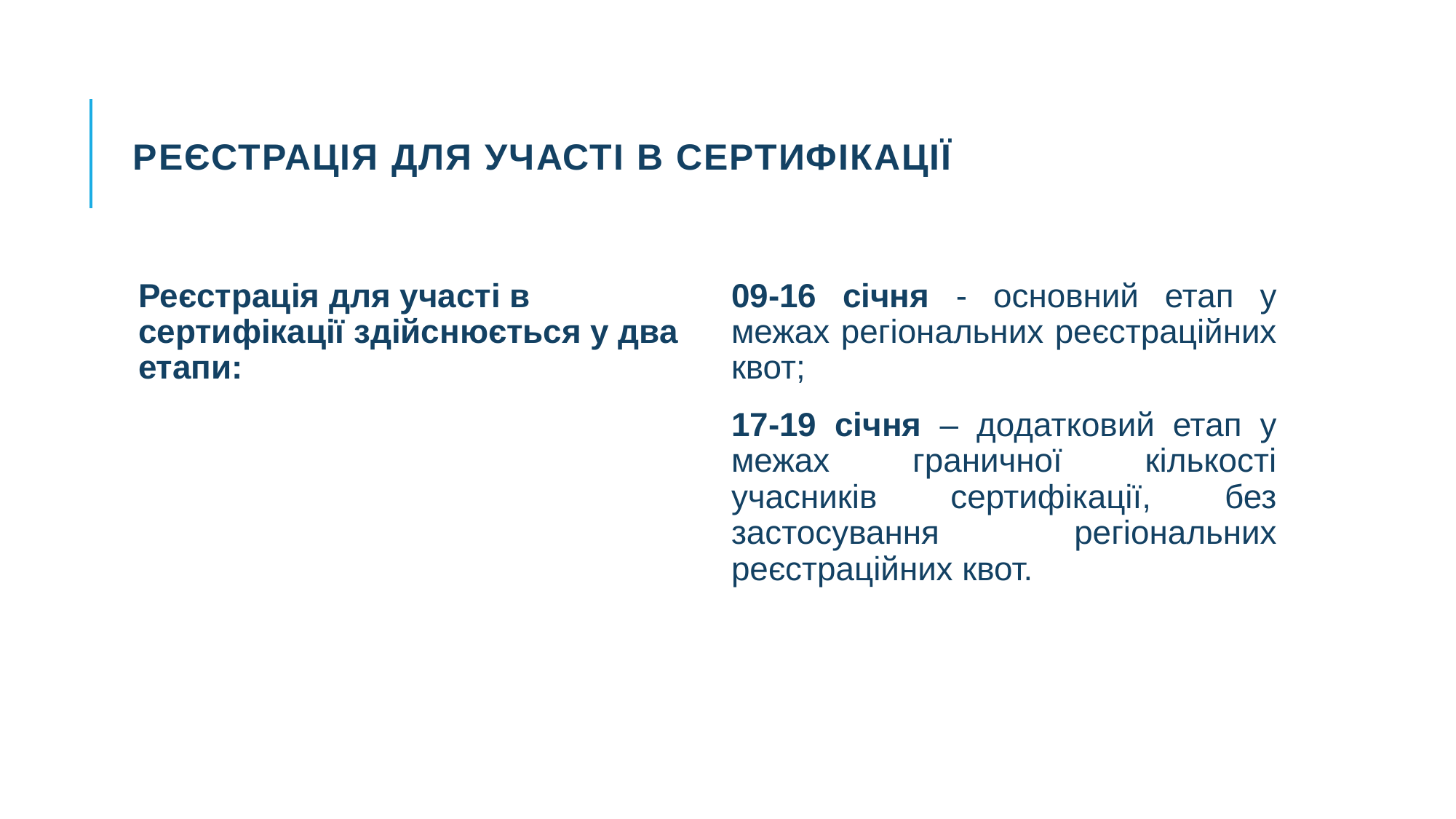

# Реєстрація для участі в сертифікації
Реєстрація для участі в сертифікації здійснюється у два етапи:

09-16 січня - основний етап у межах регіональних реєстраційних квот;
17-19 січня – додатковий етап у межах граничної кількості учасників сертифікації, без застосування регіональних реєстраційних квот.